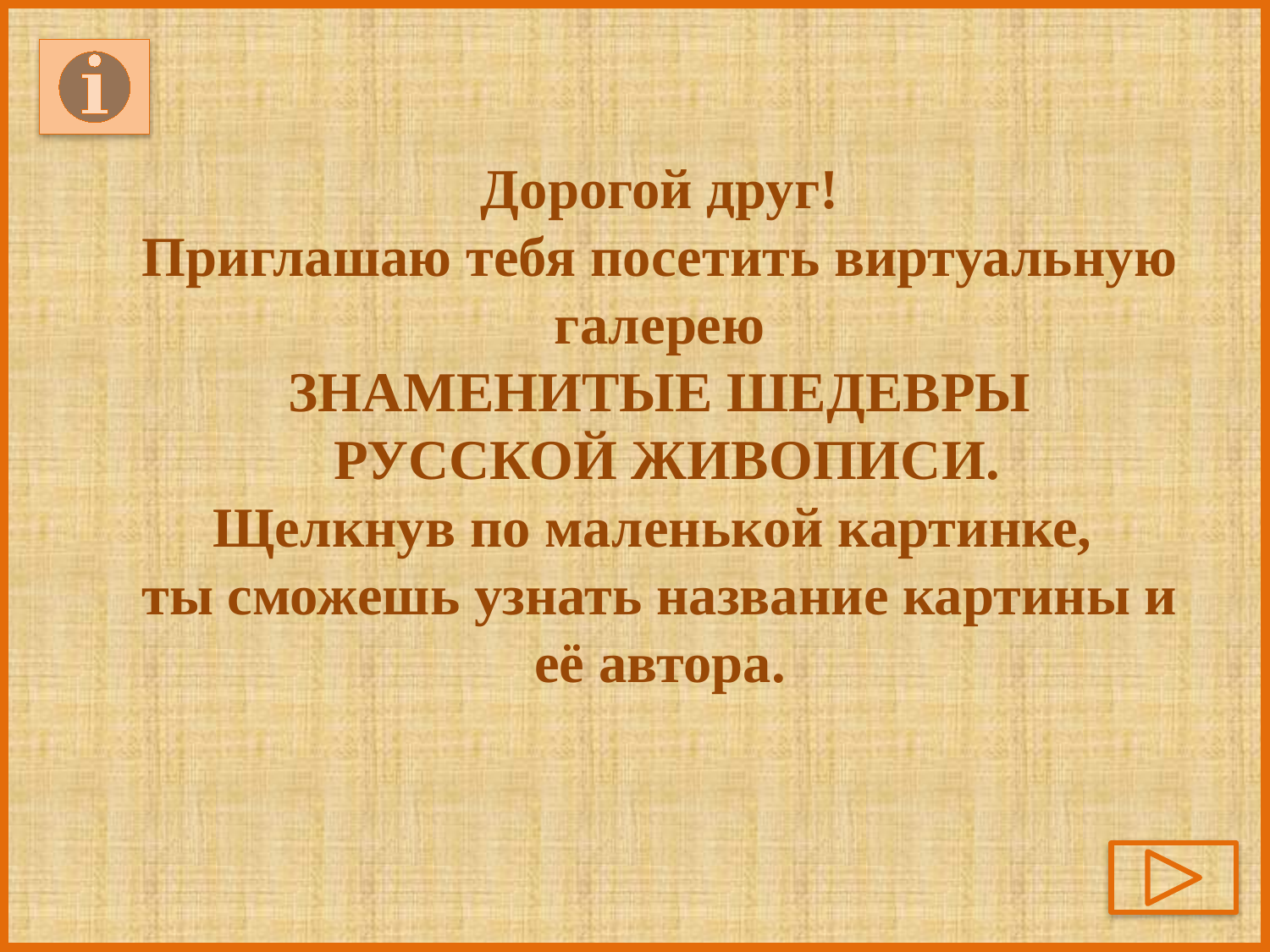

Дорогой друг!
Приглашаю тебя посетить виртуальную галерею
Знаменитые шедевры
 русской живописи.
Щелкнув по маленькой картинке,
ты сможешь узнать название картины и её автора.